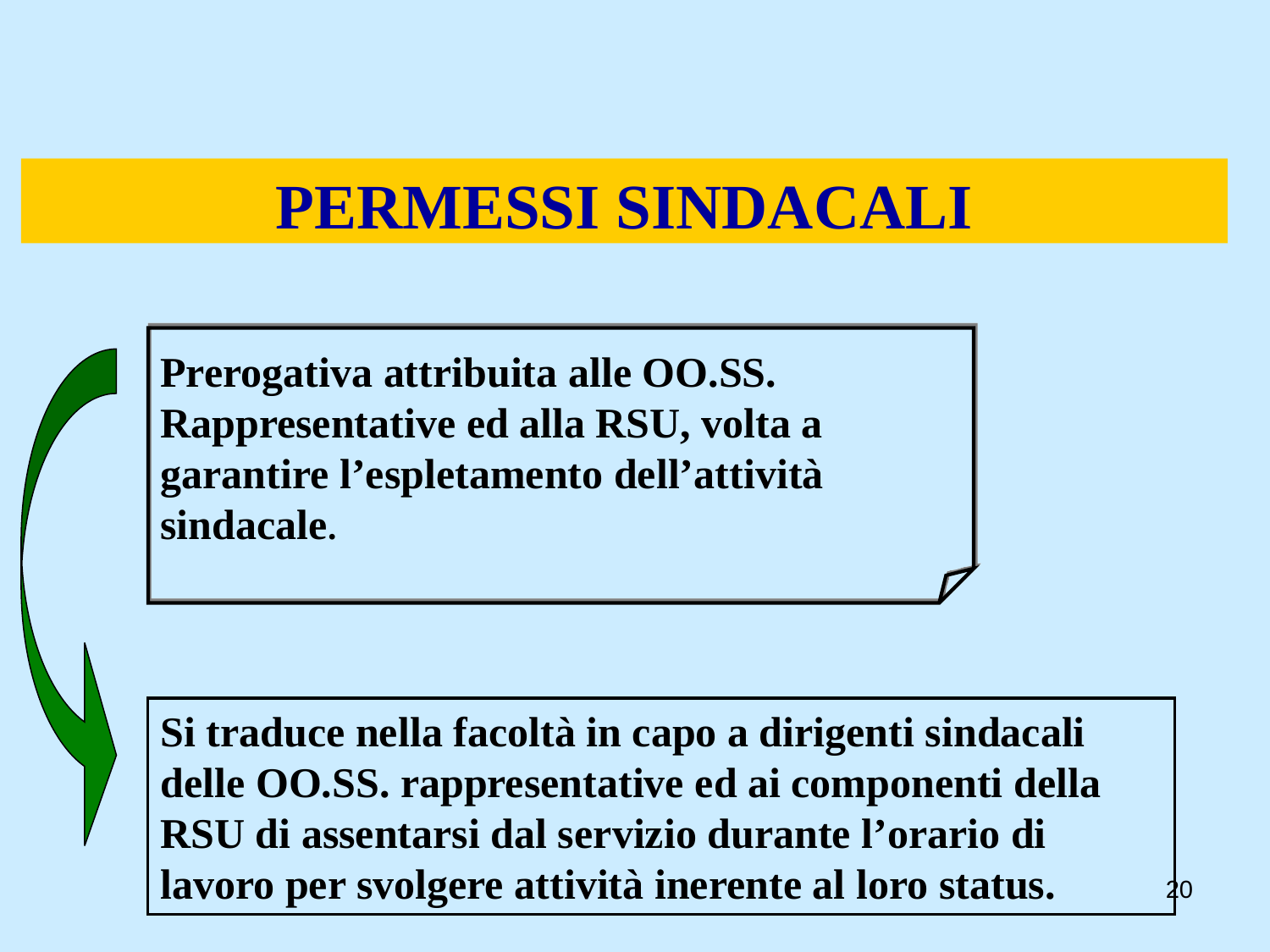

PERMESSI SINDACALI

Prerogativa attribuita alle OO.SS. Rappresentative ed alla RSU, volta a garantire l’espletamento dell’attività sindacale.

Si traduce nella facoltà in capo a dirigenti sindacali delle OO.SS. rappresentative ed ai componenti della RSU di assentarsi dal servizio durante l’orario di lavoro per svolgere attività inerente al loro status.
20